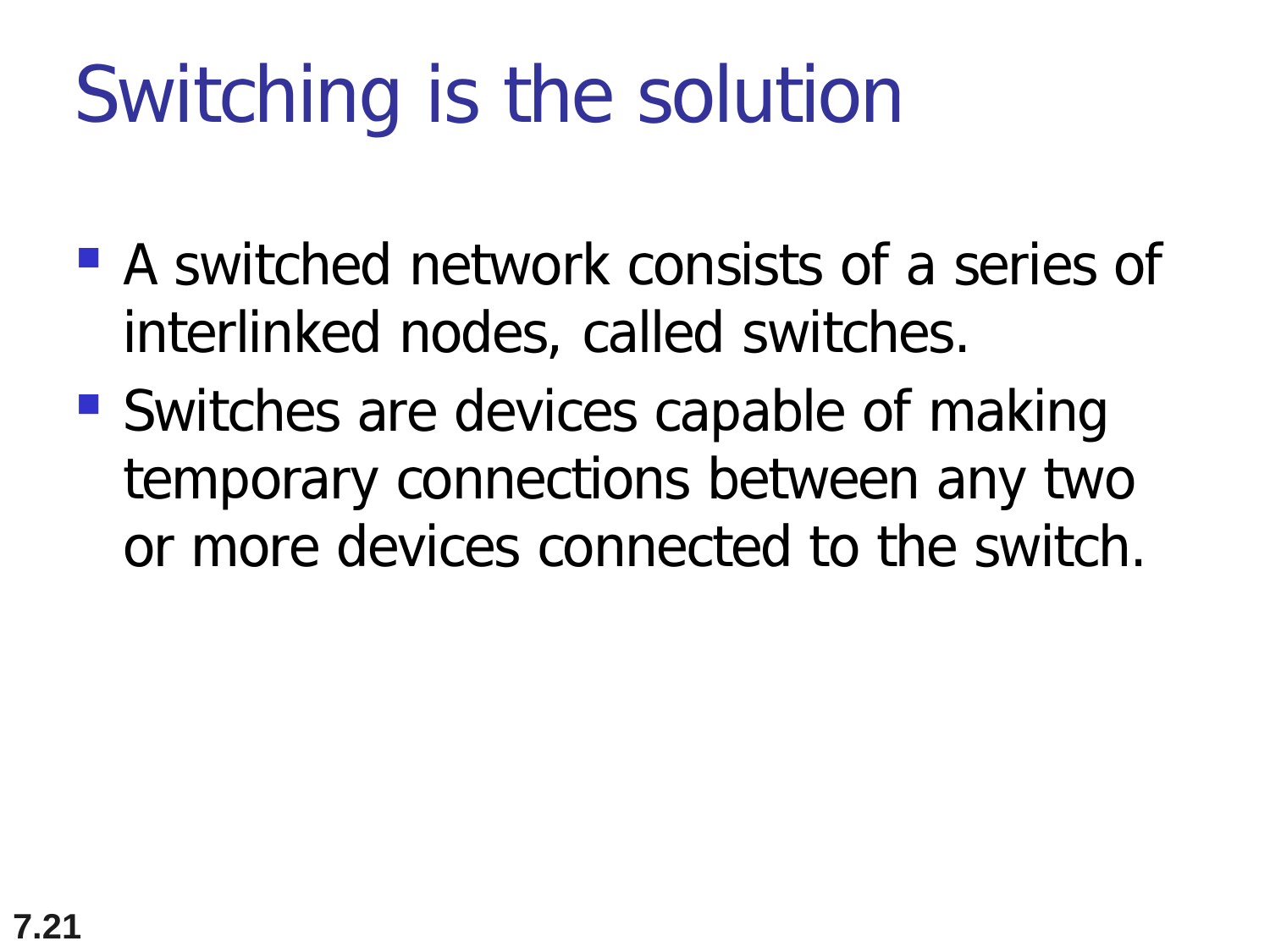

# Switching is the solution
A switched network consists of a series of interlinked nodes, called switches.
Switches are devices capable of making temporary connections between any two or more devices connected to the switch.

7.21